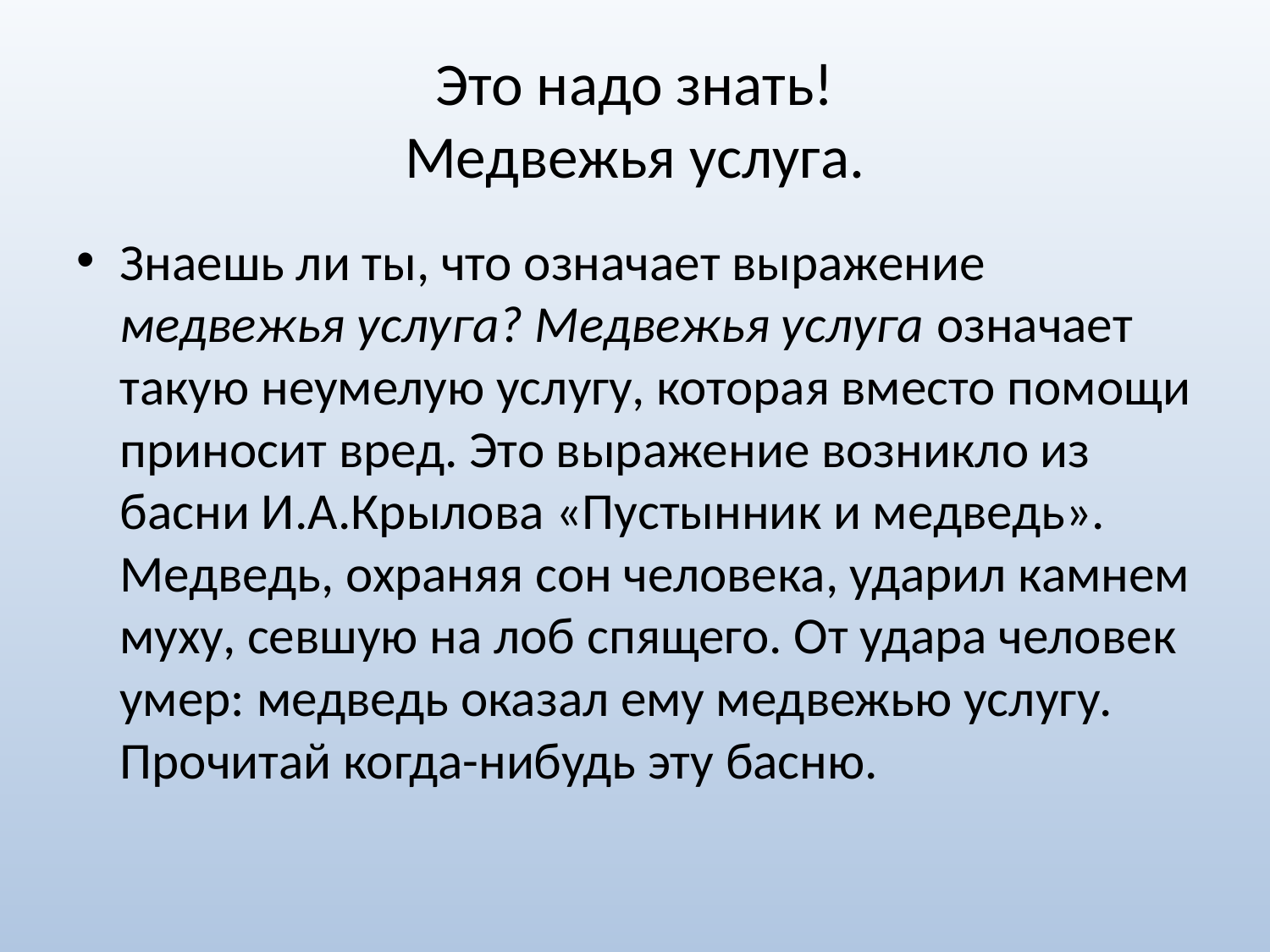

# Это надо знать! Медвежья услуга.
Знаешь ли ты, что означает выражение медвежья услуга? Медвежья услуга означает такую неумелую услугу, которая вместо помощи приносит вред. Это выражение возникло из басни И.А.Крылова «Пустынник и медведь». Медведь, охраняя сон человека, ударил камнем муху, севшую на лоб спящего. От удара человек умер: медведь оказал ему медвежью услугу. Прочитай когда-нибудь эту басню.